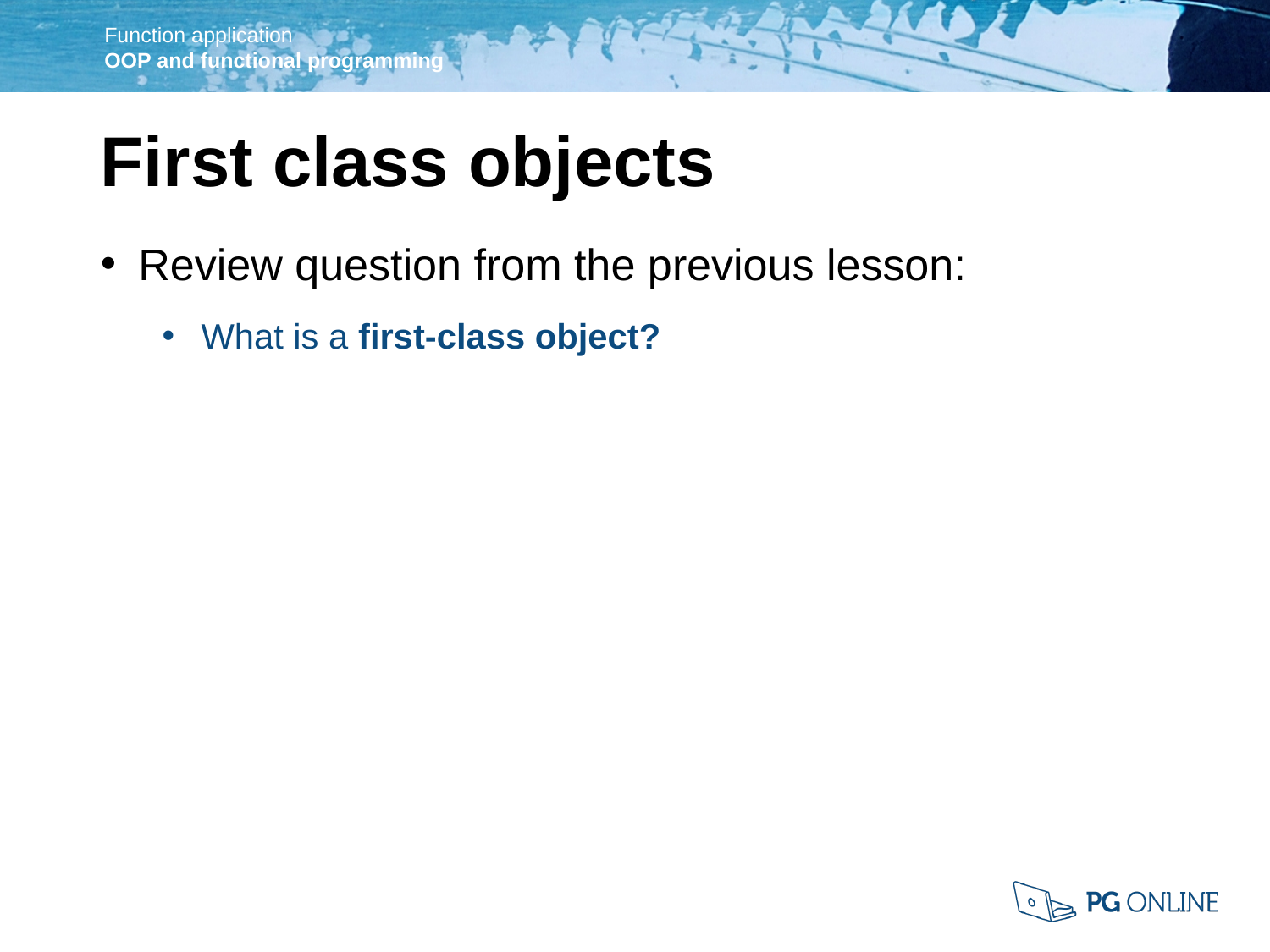

First class objects
Review question from the previous lesson:
What is a first-class object?